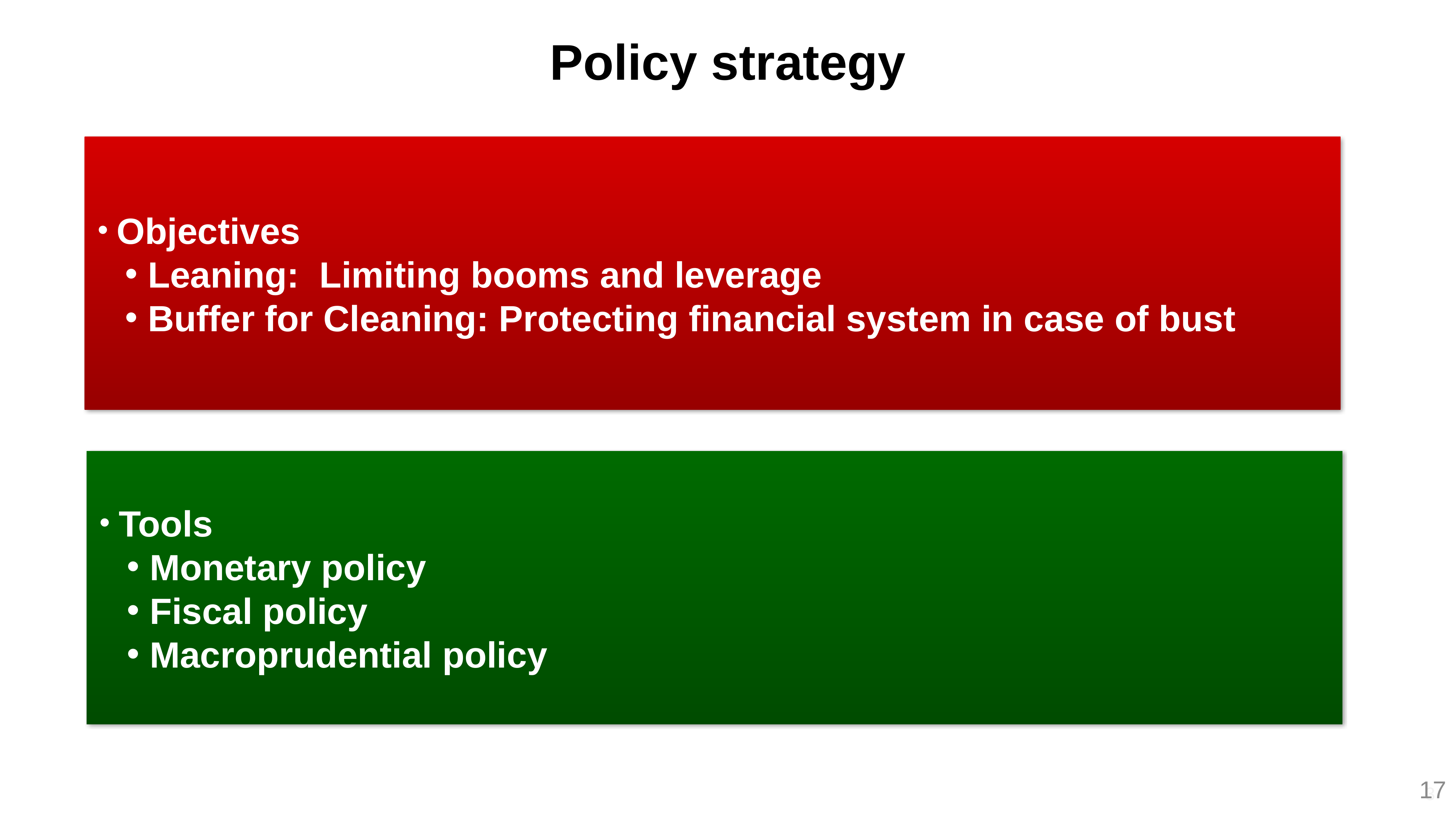

Policy strategy
 Objectives
 Leaning:  Limiting booms and leverage
 Buffer for Cleaning: Protecting financial system in case of bust
 Tools
 Monetary policy
 Fiscal policy
 Macroprudential policy
17
3